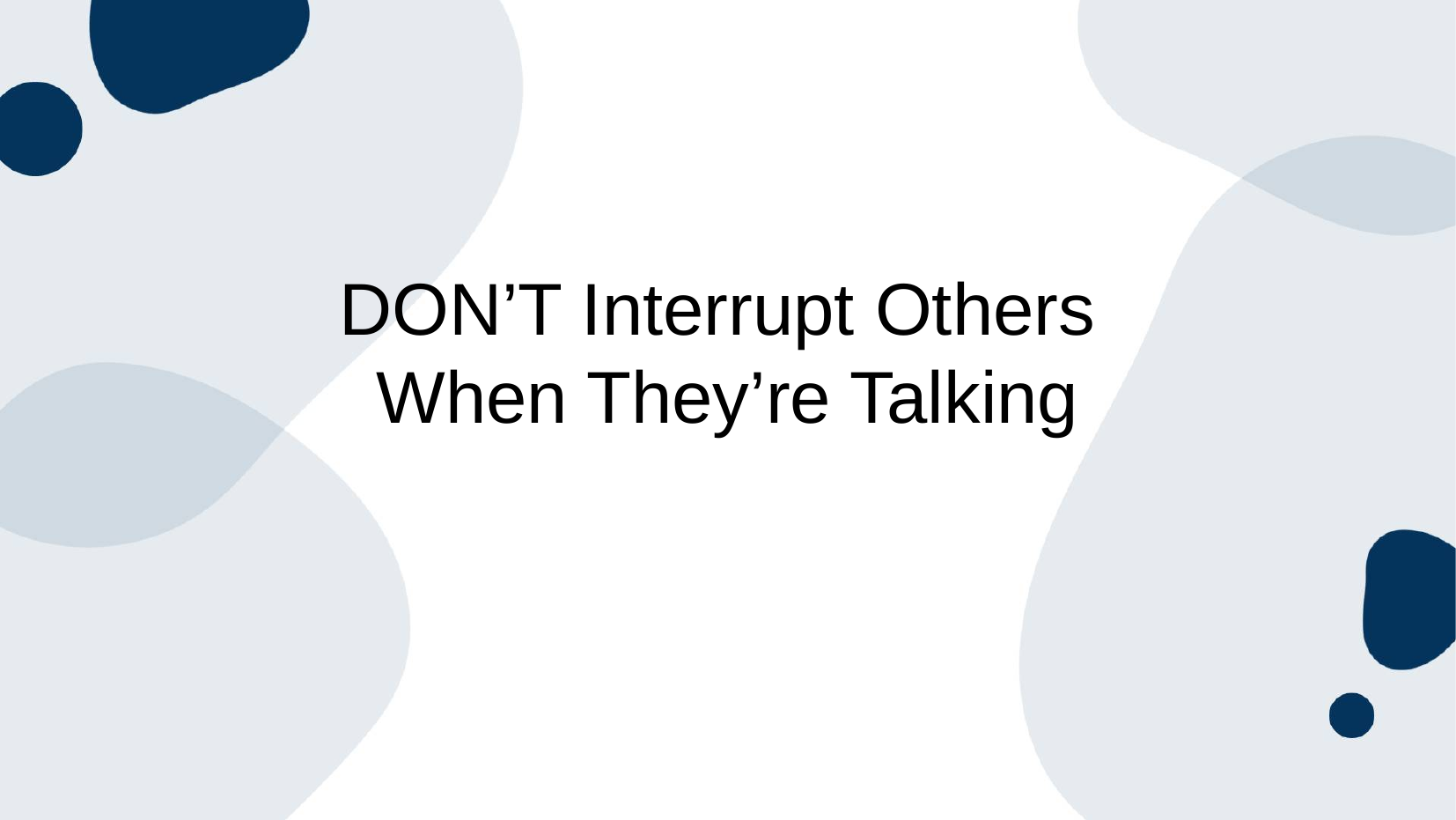

# DON’T Interrupt Others
When They’re Talking